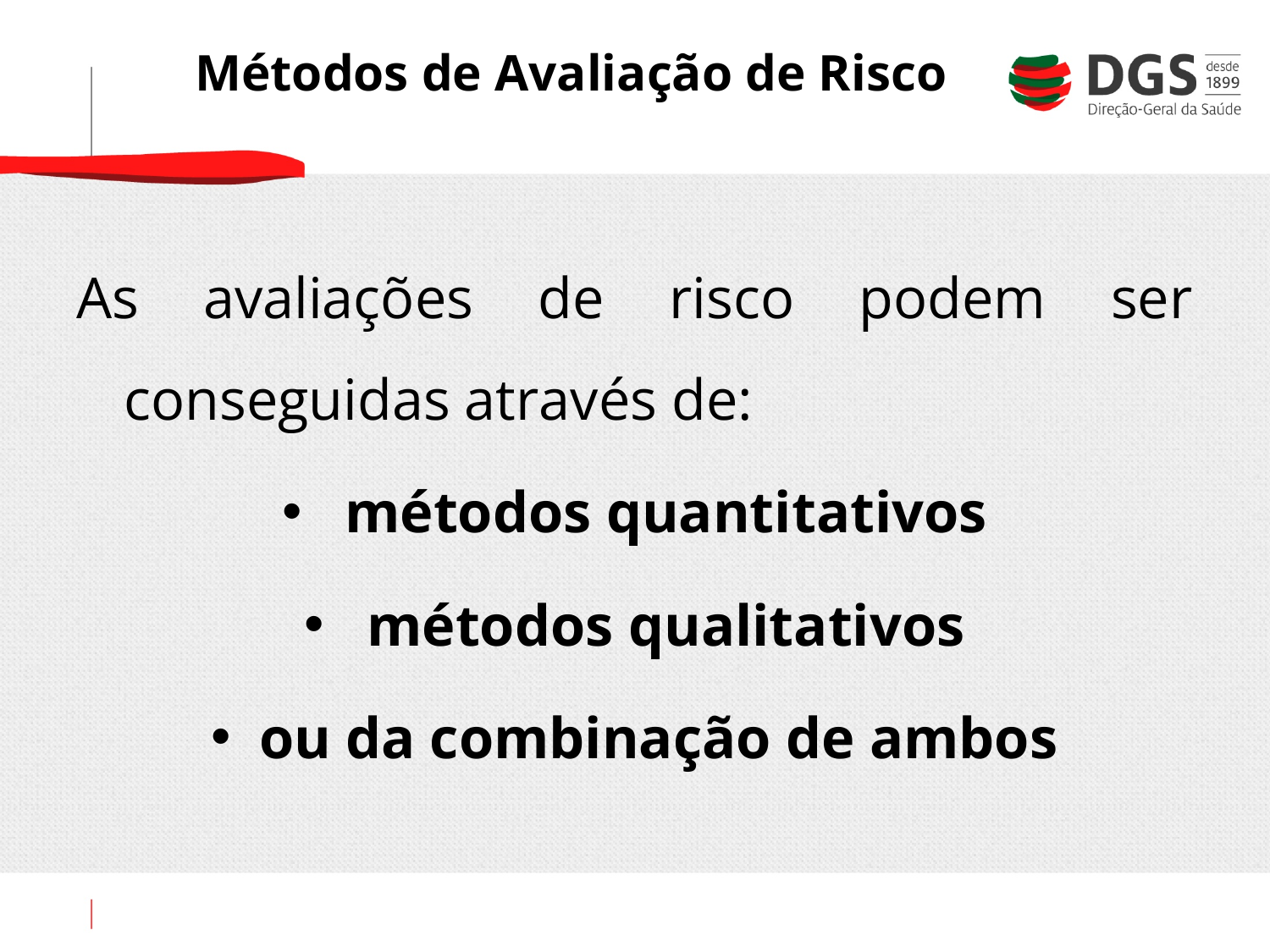

# Métodos de Avaliação de Risco
As avaliações de risco podem ser conseguidas através de:
 métodos quantitativos
 métodos qualitativos
ou da combinação de ambos